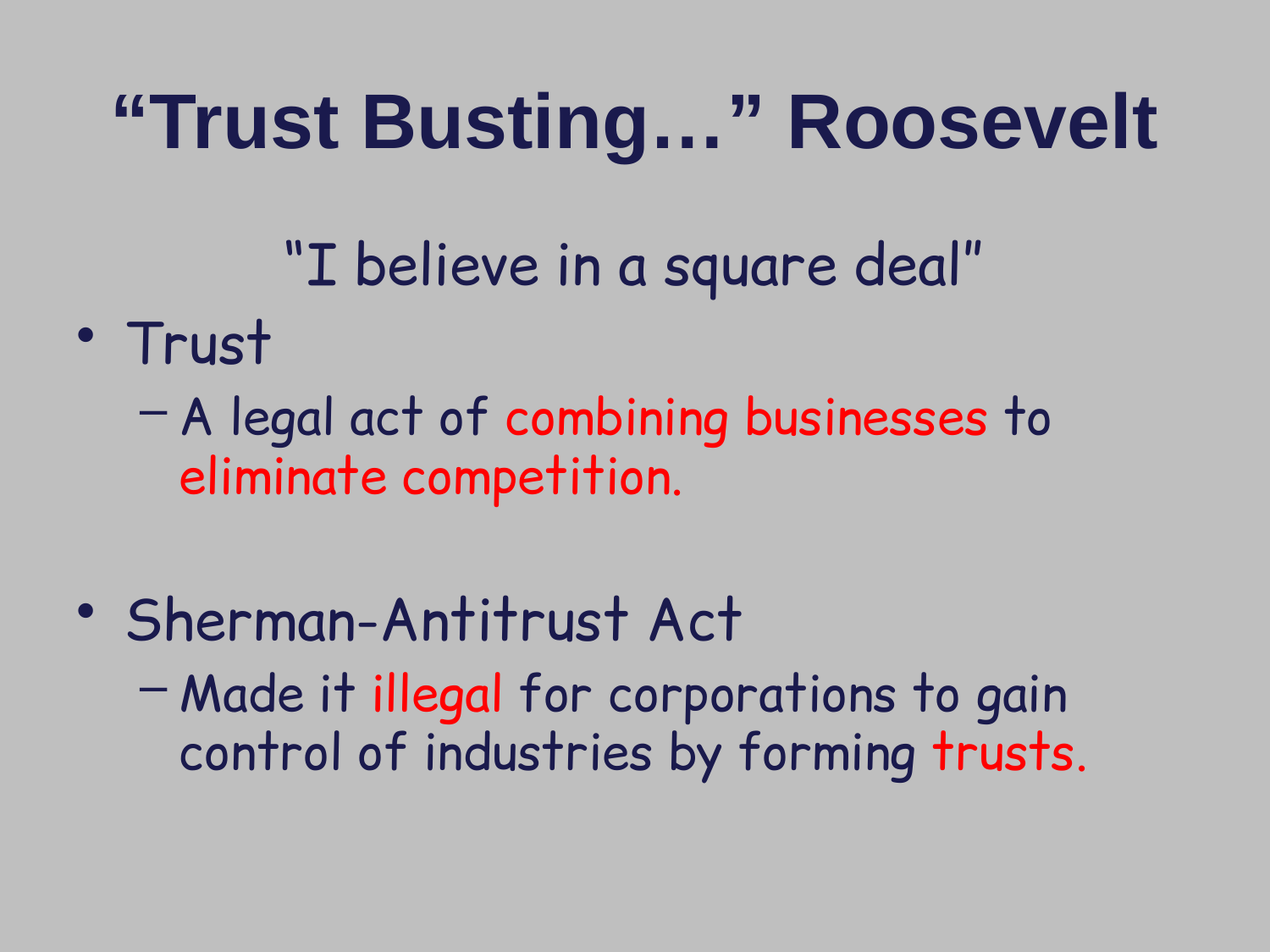

# “Trust Busting…” Roosevelt
“I believe in a square deal”
Trust
A legal act of combining businesses to eliminate competition.

Sherman-Antitrust Act
Made it illegal for corporations to gain control of industries by forming trusts.